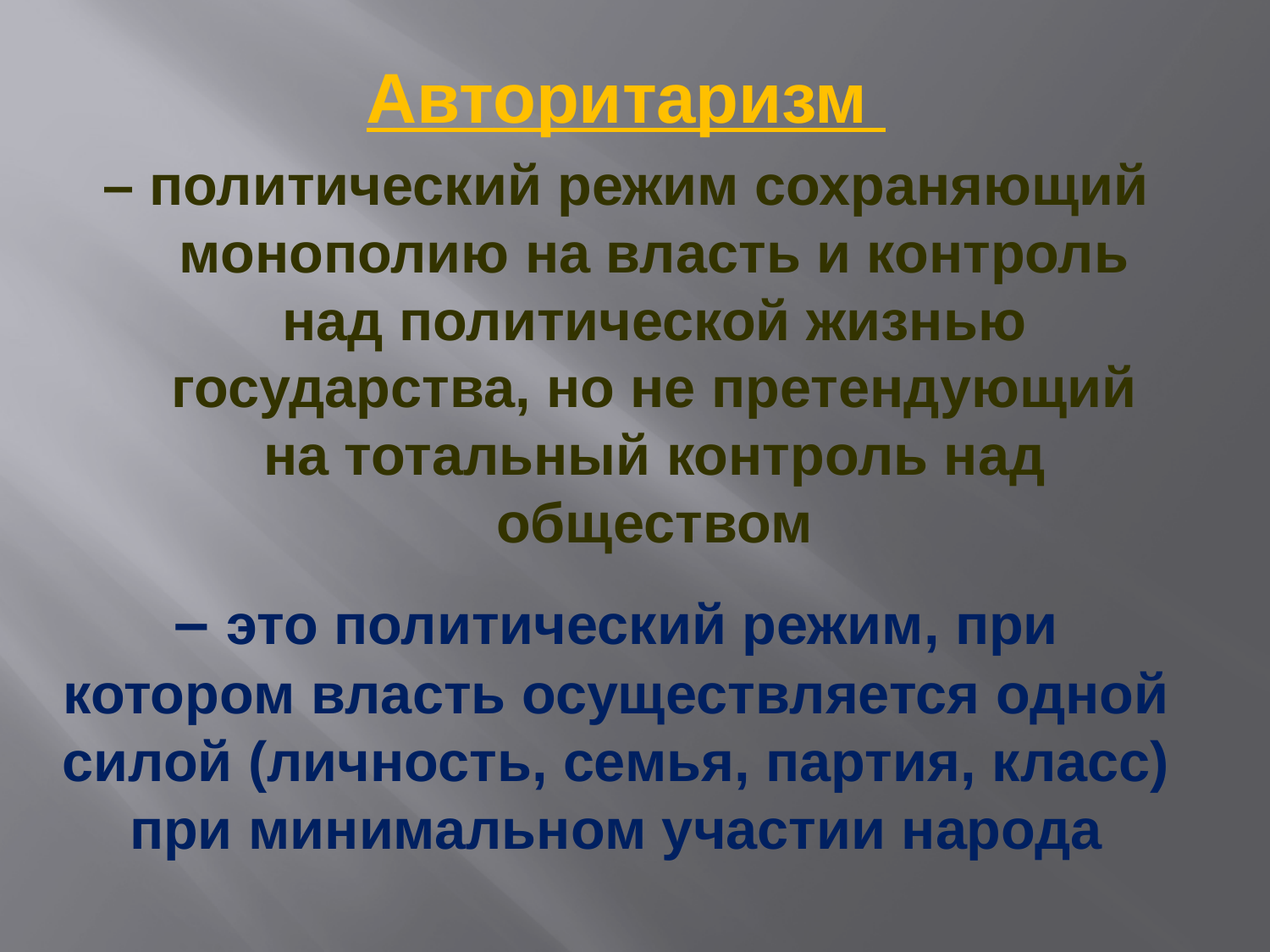

Авторитаризм
– политический режим сохраняющий монополию на власть и контроль над политической жизнью государства, но не претендующий на тотальный контроль над обществом
# – это политический режим, при котором власть осуществляется одной силой (личность, семья, партия, класс) при минимальном участии народа